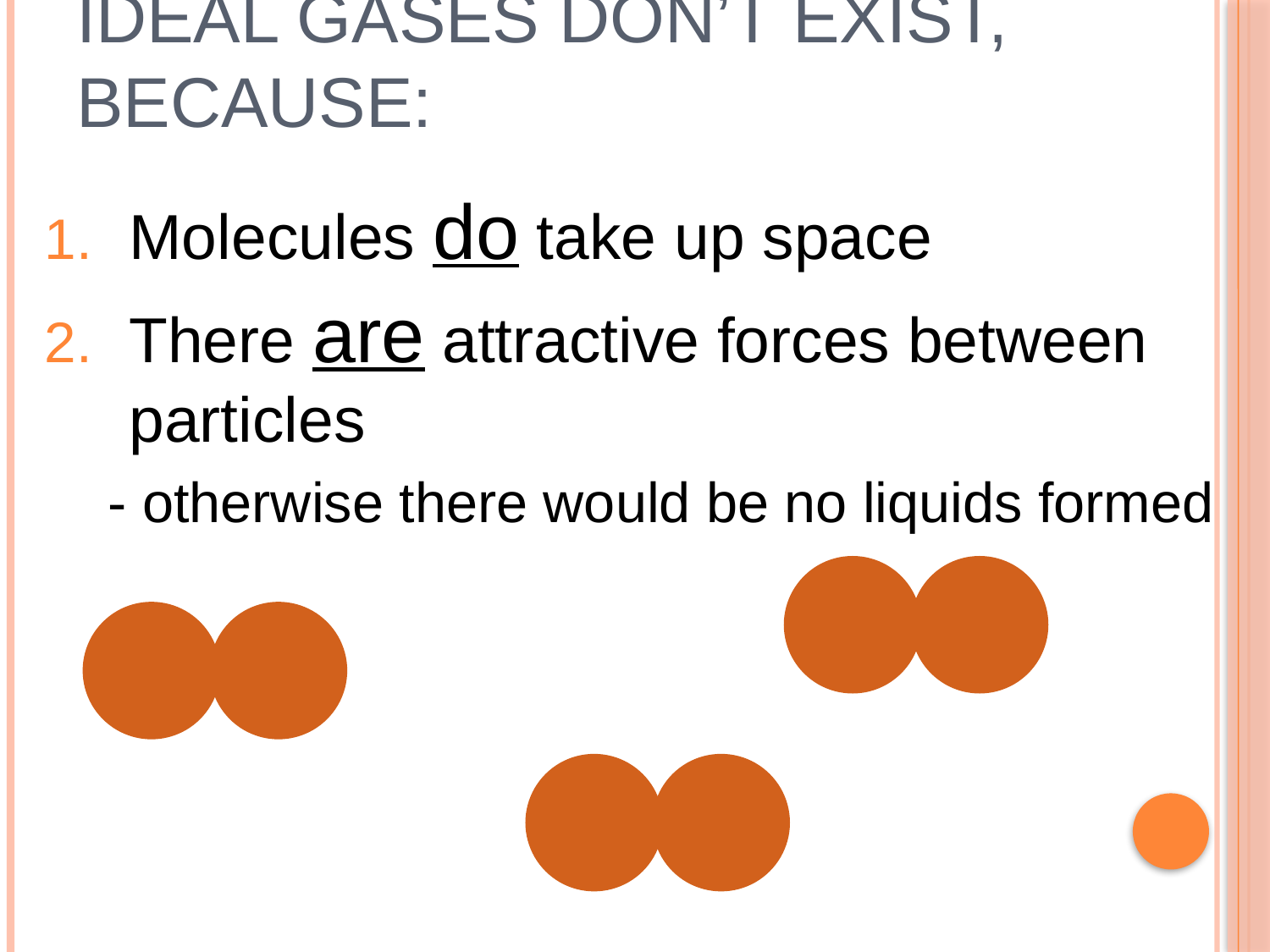

# Ideal Gases don’t exist, because:
Molecules do take up space
There are attractive forces between particles
- otherwise there would be no liquids formed